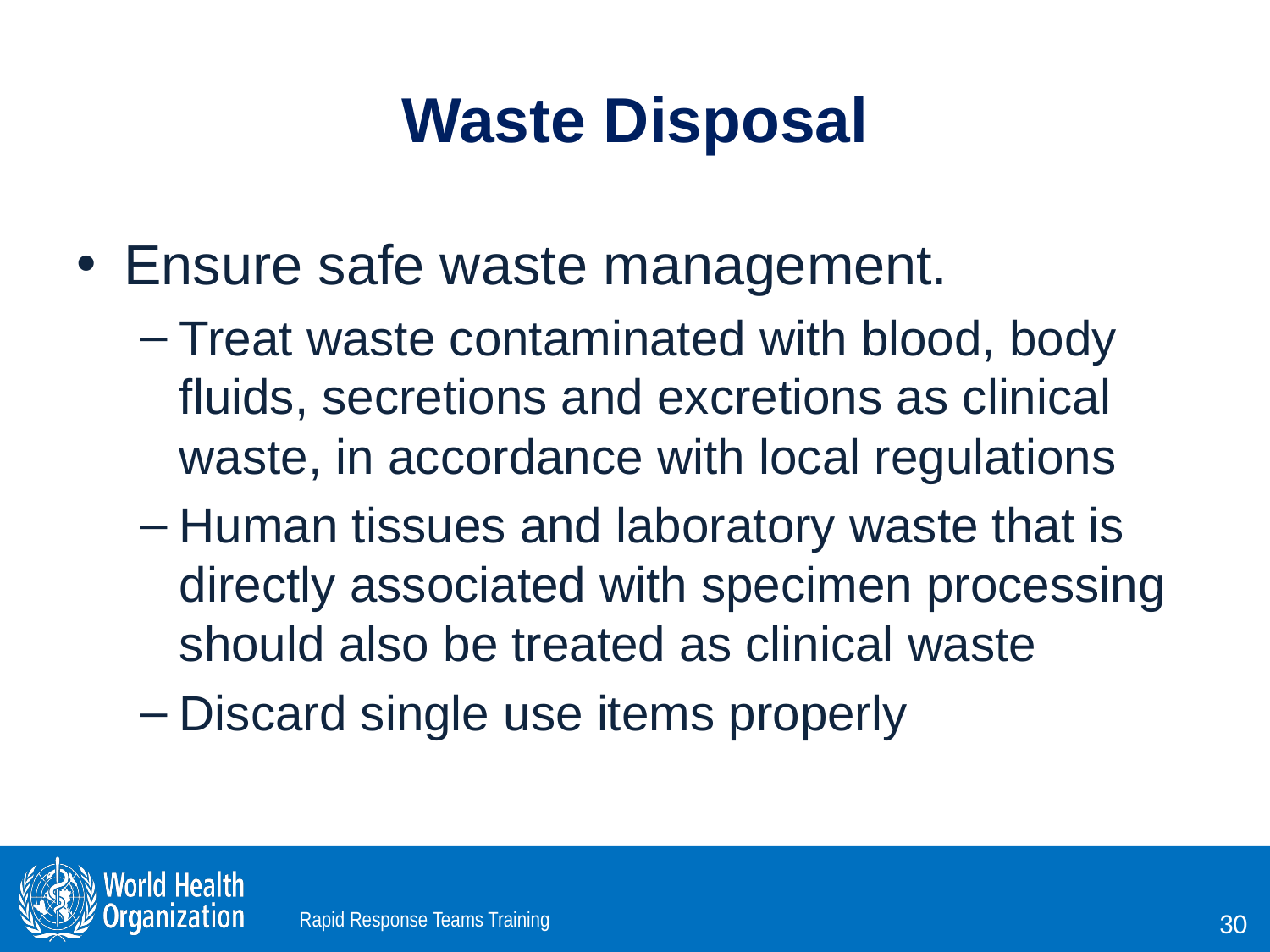

# Waste Disposal
Ensure safe waste management.
Treat waste contaminated with blood, body fluids, secretions and excretions as clinical waste, in accordance with local regulations
Human tissues and laboratory waste that is directly associated with specimen processing should also be treated as clinical waste
Discard single use items properly